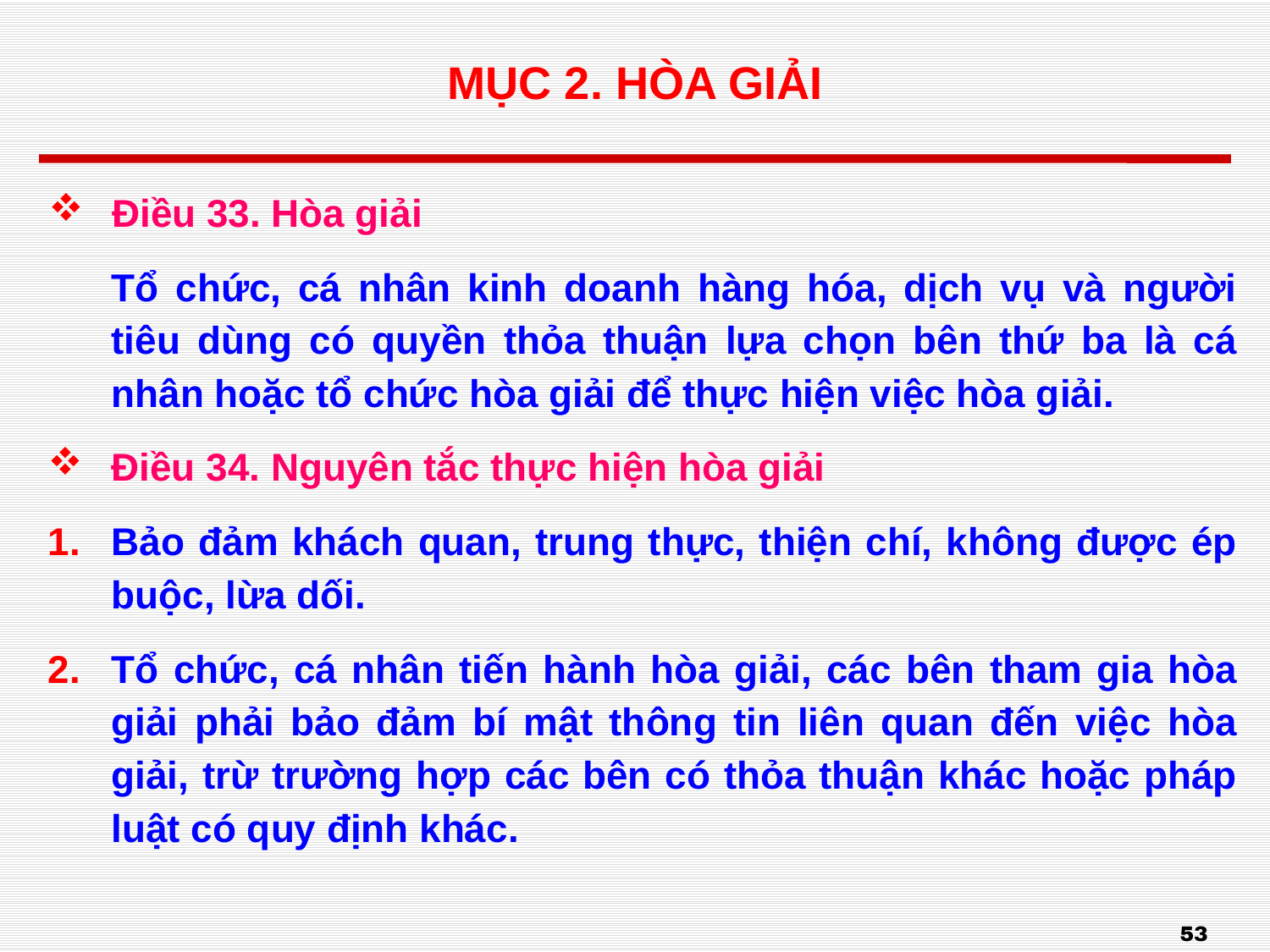

# MỤC 2. HÒA GIẢI
Điều 33. Hòa giải
Tổ chức, cá nhân kinh doanh hàng hóa, dịch vụ và người tiêu dùng có quyền thỏa thuận lựa chọn bên thứ ba là cá nhân hoặc tổ chức hòa giải để thực hiện việc hòa giải.
Điều 34. Nguyên tắc thực hiện hòa giải
Bảo đảm khách quan, trung thực, thiện chí, không được ép buộc, lừa dối.
Tổ chức, cá nhân tiến hành hòa giải, các bên tham gia hòa giải phải bảo đảm bí mật thông tin liên quan đến việc hòa giải, trừ trường hợp các bên có thỏa thuận khác hoặc pháp luật có quy định khác.